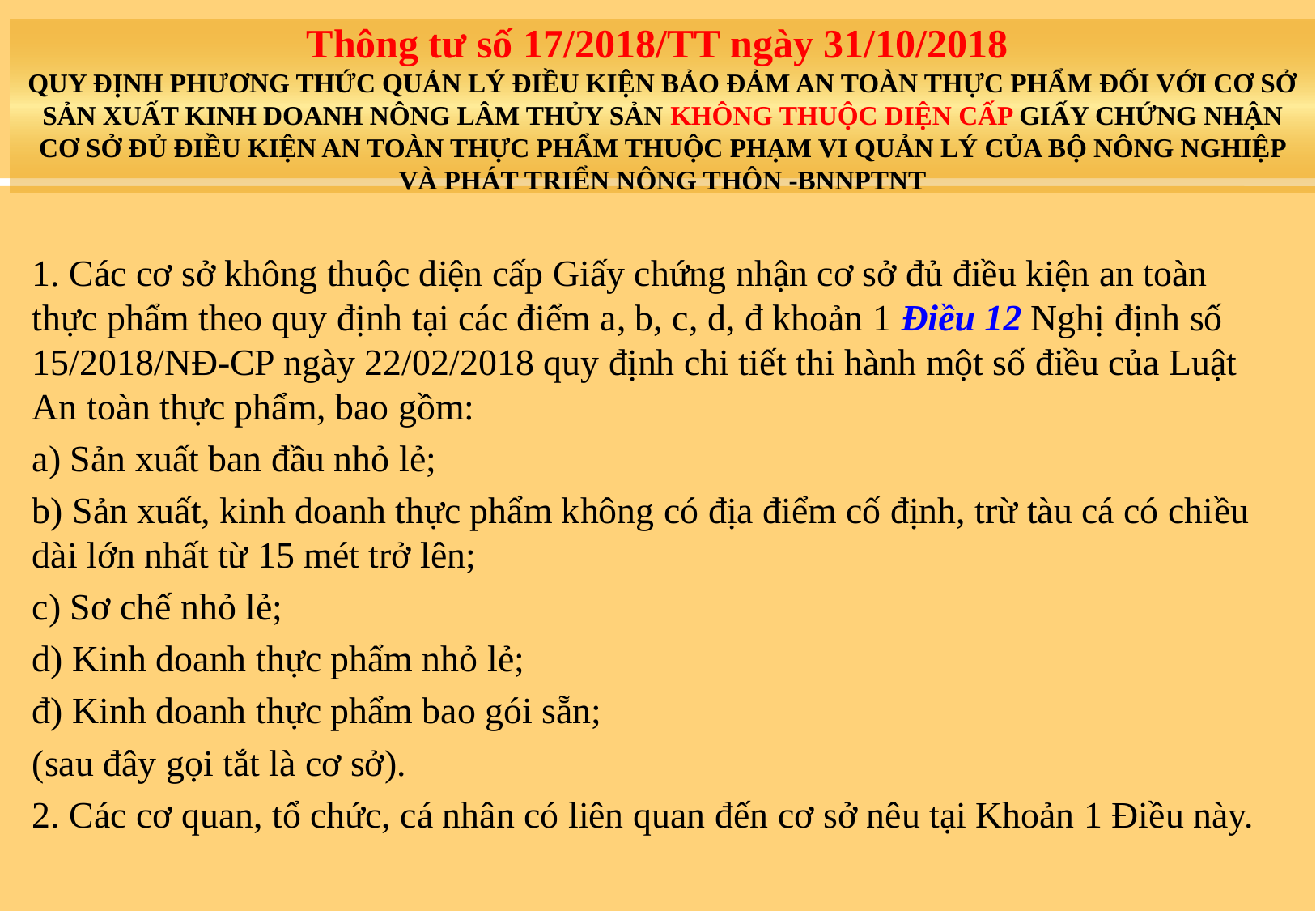

# Thông tư số 17/2018/TT ngày 31/10/2018 QUY ĐỊNH PHƯƠNG THỨC QUẢN LÝ ĐIỀU KIỆN BẢO ĐẢM AN TOÀN THỰC PHẨM ĐỐI VỚI CƠ SỞ SẢN XUẤT KINH DOANH NÔNG LÂM THỦY SẢN KHÔNG THUỘC DIỆN CẤP GIẤY CHỨNG NHẬN CƠ SỞ ĐỦ ĐIỀU KIỆN AN TOÀN THỰC PHẨM THUỘC PHẠM VI QUẢN LÝ CỦA BỘ NÔNG NGHIỆP VÀ PHÁT TRIỂN NÔNG THÔN -BNNPTNT
1. Các cơ sở không thuộc diện cấp Giấy chứng nhận cơ sở đủ điều kiện an toàn thực phẩm theo quy định tại các điểm a, b, c, d, đ khoản 1 Điều 12 Nghị định số 15/2018/NĐ-CP ngày 22/02/2018 quy định chi tiết thi hành một số điều của Luật An toàn thực phẩm, bao gồm:
a) Sản xuất ban đầu nhỏ lẻ;
b) Sản xuất, kinh doanh thực phẩm không có địa điểm cố định, trừ tàu cá có chiều dài lớn nhất từ 15 mét trở lên;
c) Sơ chế nhỏ lẻ;
d) Kinh doanh thực phẩm nhỏ lẻ;
đ) Kinh doanh thực phẩm bao gói sẵn;
(sau đây gọi tắt là cơ sở).
2. Các cơ quan, tổ chức, cá nhân có liên quan đến cơ sở nêu tại Khoản 1 Điều này.